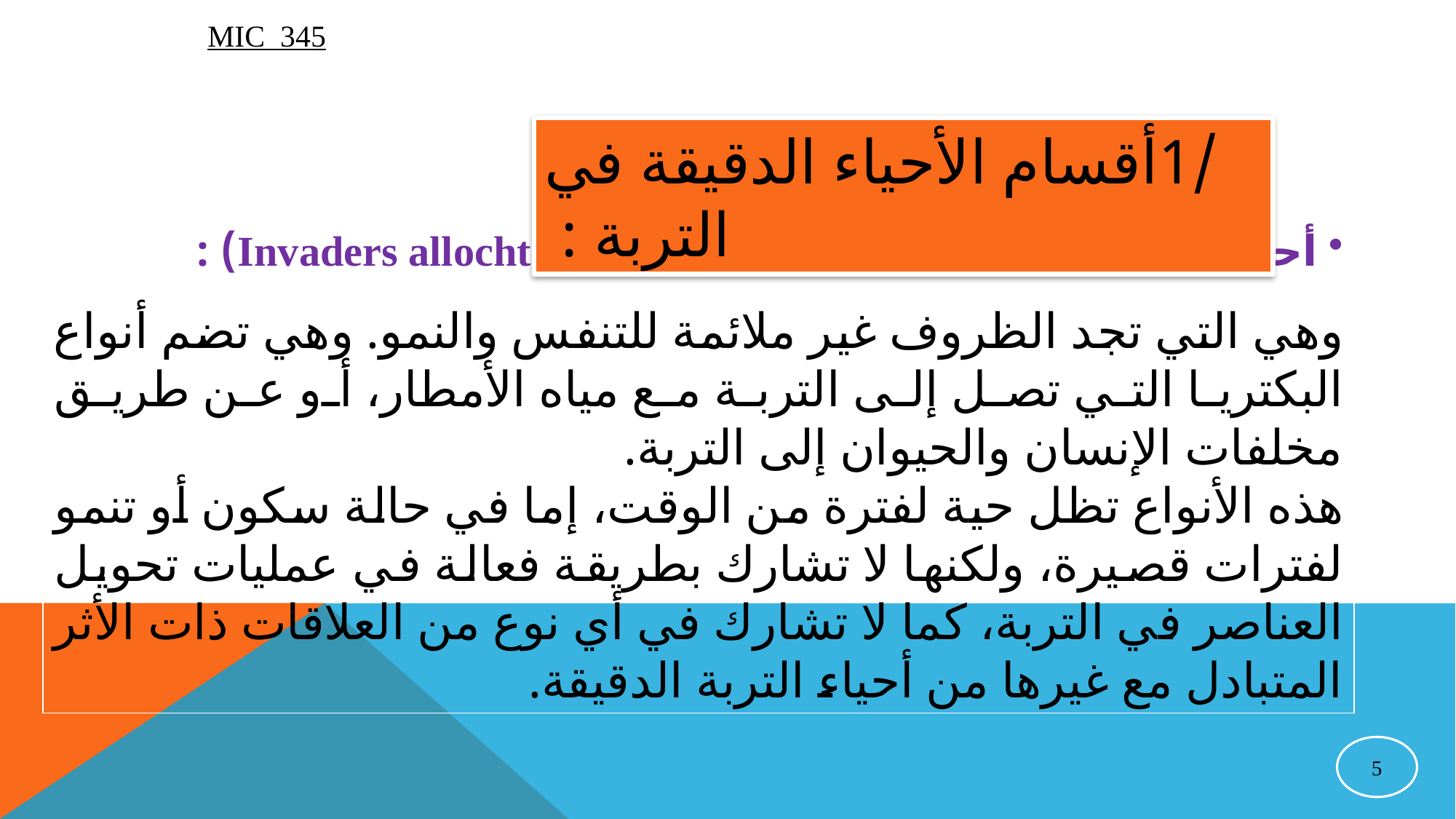

MIC  345
  /1أقسام الأحياء الدقيقة في التربة :

 أحياء دقيقة تدخل التربة عرضاً : (Invaders allochthonous) :

وهي التي تجد الظروف غير ملائمة للتنفس والنمو. وهي تضم أنواع البكتريا التي تصل إلى التربة مع مياه الأمطار، أو عن طريق مخلفات الإنسان والحيوان إلى التربة.
هذه الأنواع تظل حية لفترة من الوقت، إما في حالة سكون أو تنمو لفترات قصيرة، ولكنها لا تشارك بطريقة فعالة في عمليات تحويل العناصر في التربة، كما لا تشارك في أي نوع من العلاقات ذات الأثر المتبادل مع غيرها من أحياء التربة الدقيقة.
5